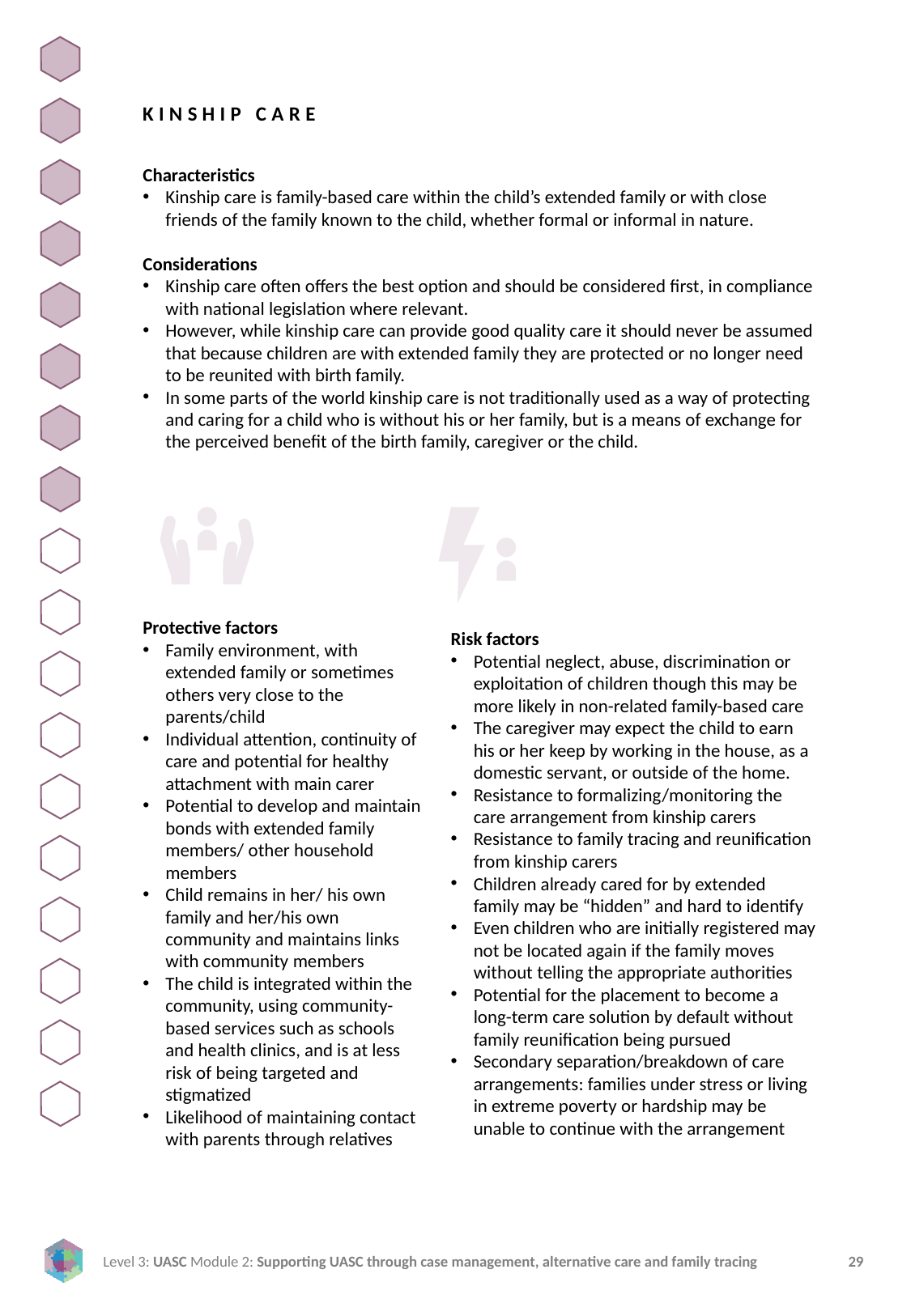

KINSHIP CARE

Characteristics
Kinship care is family-based care within the child’s extended family or with close friends of the family known to the child, whether formal or informal in nature.

Considerations
Kinship care often offers the best option and should be considered first, in compliance with national legislation where relevant.
However, while kinship care can provide good quality care it should never be assumed that because children are with extended family they are protected or no longer need to be reunited with birth family.
In some parts of the world kinship care is not traditionally used as a way of protecting and caring for a child who is without his or her family, but is a means of exchange for the perceived benefit of the birth family, caregiver or the child.

Protective factors
Family environment, with extended family or sometimes others very close to the parents/child
Individual attention, continuity of care and potential for healthy attachment with main carer
Potential to develop and maintain bonds with extended family members/ other household members
Child remains in her/ his own family and her/his own community and maintains links with community members
The child is integrated within the community, using community-based services such as schools and health clinics, and is at less risk of being targeted and stigmatized
Likelihood of maintaining contact with parents through relatives

Risk factors
Potential neglect, abuse, discrimination or exploitation of children though this may be more likely in non-related family-based care
The caregiver may expect the child to earn his or her keep by working in the house, as a domestic servant, or outside of the home.
Resistance to formalizing/monitoring the care arrangement from kinship carers
Resistance to family tracing and reunification from kinship carers
Children already cared for by extended family may be “hidden” and hard to identify
Even children who are initially registered may not be located again if the family moves without telling the appropriate authorities
Potential for the placement to become a long-term care solution by default without family reunification being pursued
Secondary separation/breakdown of care arrangements: families under stress or living in extreme poverty or hardship may be unable to continue with the arrangement